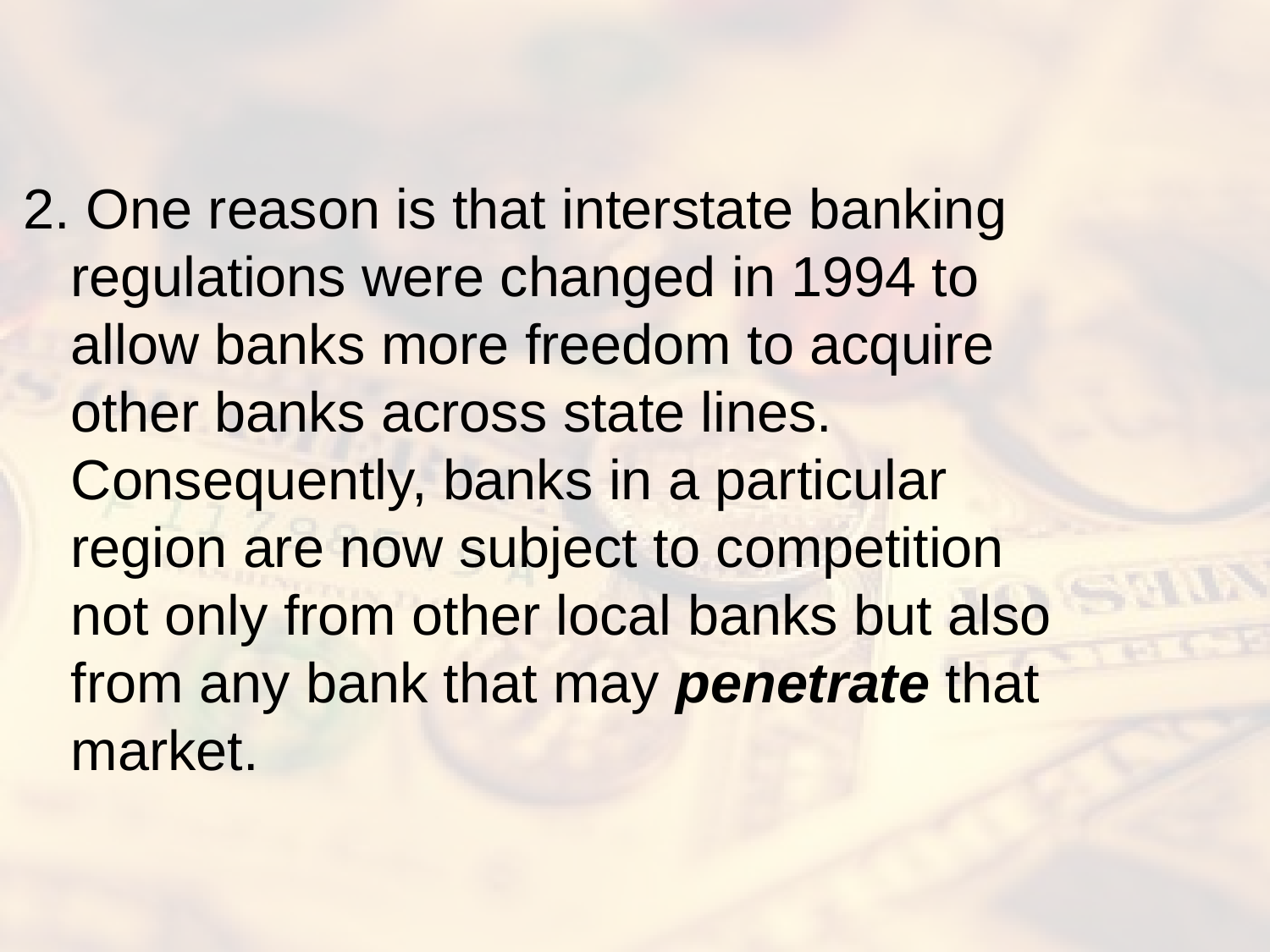

#
2. One reason is that interstate banking regulations were changed in 1994 to allow banks more freedom to acquire other banks across state lines. Consequently, banks in a particular region are now subject to competition not only from other local banks but also from any bank that may penetrate that market.